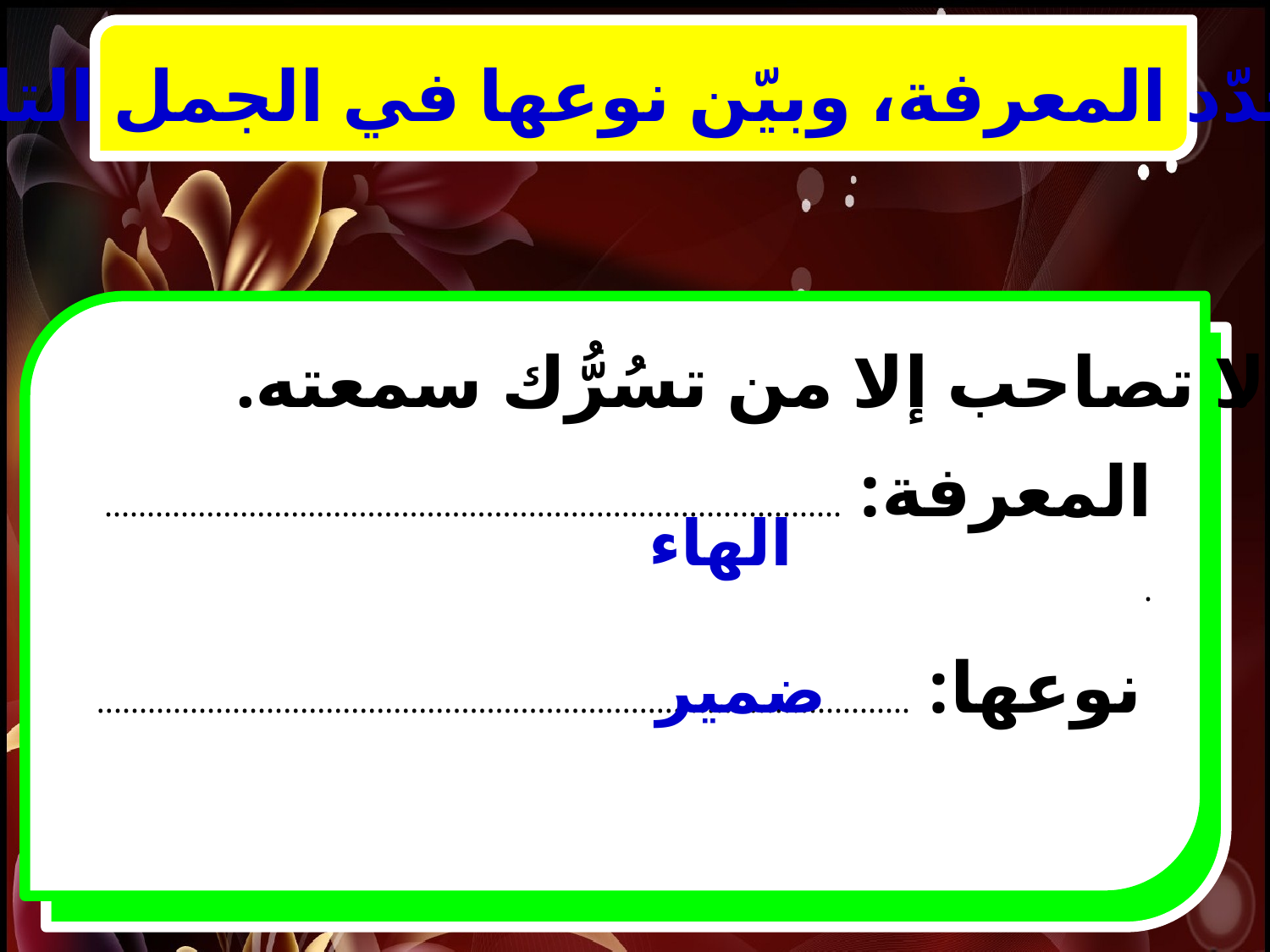

2- حدّد المعرفة، وبيّن نوعها في الجمل التالية

أ. لا تصاحب إلا من تسُرُّك سمعته.
المعرفة: ........................................................................................
الهاء
نوعها: ................................................................................................
ضمير